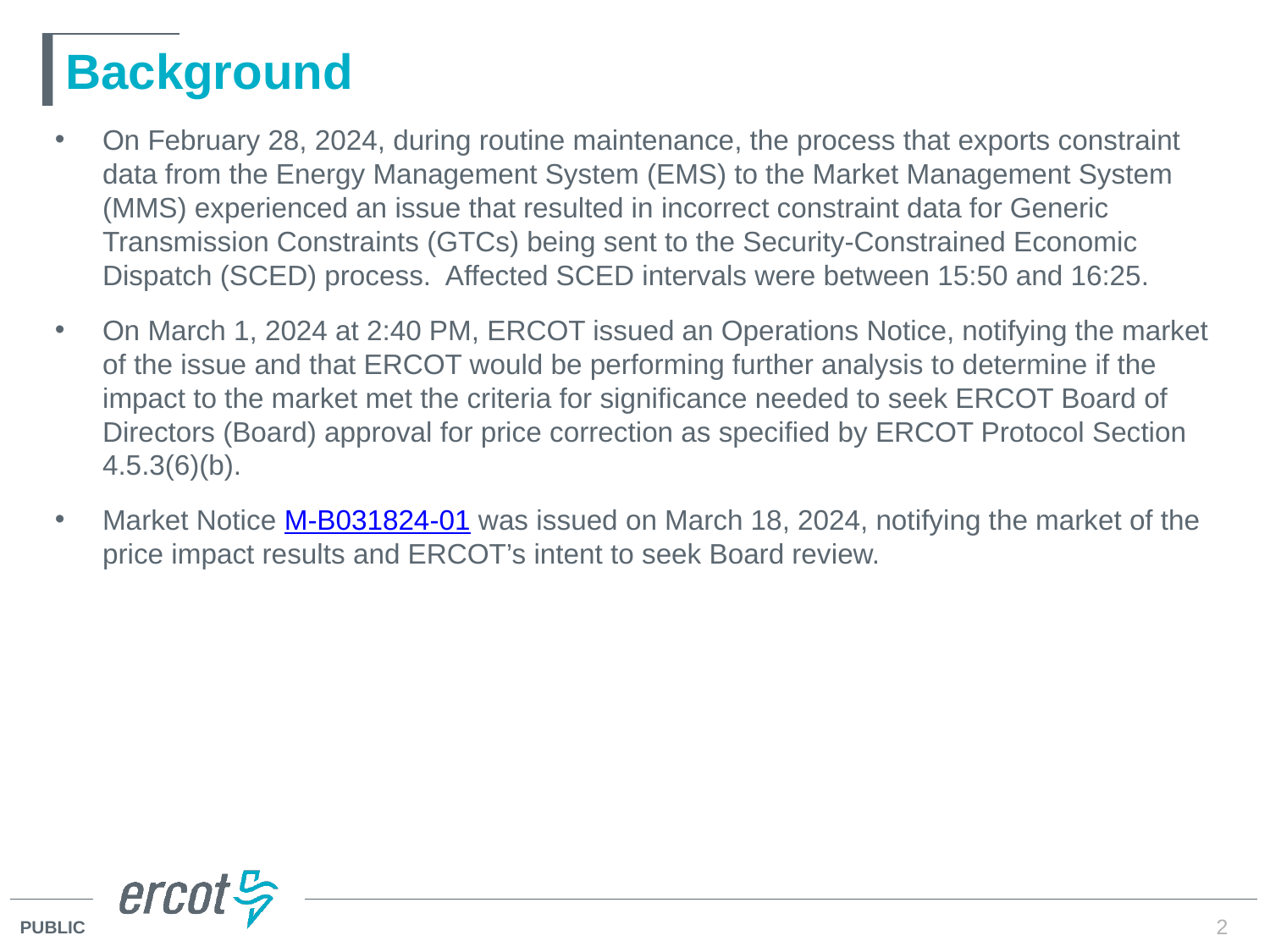

# Background
On February 28, 2024, during routine maintenance, the process that exports constraint data from the Energy Management System (EMS) to the Market Management System (MMS) experienced an issue that resulted in incorrect constraint data for Generic Transmission Constraints (GTCs) being sent to the Security-Constrained Economic Dispatch (SCED) process.  Affected SCED intervals were between 15:50 and 16:25.
On March 1, 2024 at 2:40 PM, ERCOT issued an Operations Notice, notifying the market of the issue and that ERCOT would be performing further analysis to determine if the impact to the market met the criteria for significance needed to seek ERCOT Board of Directors (Board) approval for price correction as specified by ERCOT Protocol Section 4.5.3(6)(b).
Market Notice M-B031824-01 was issued on March 18, 2024, notifying the market of the price impact results and ERCOT’s intent to seek Board review.

2